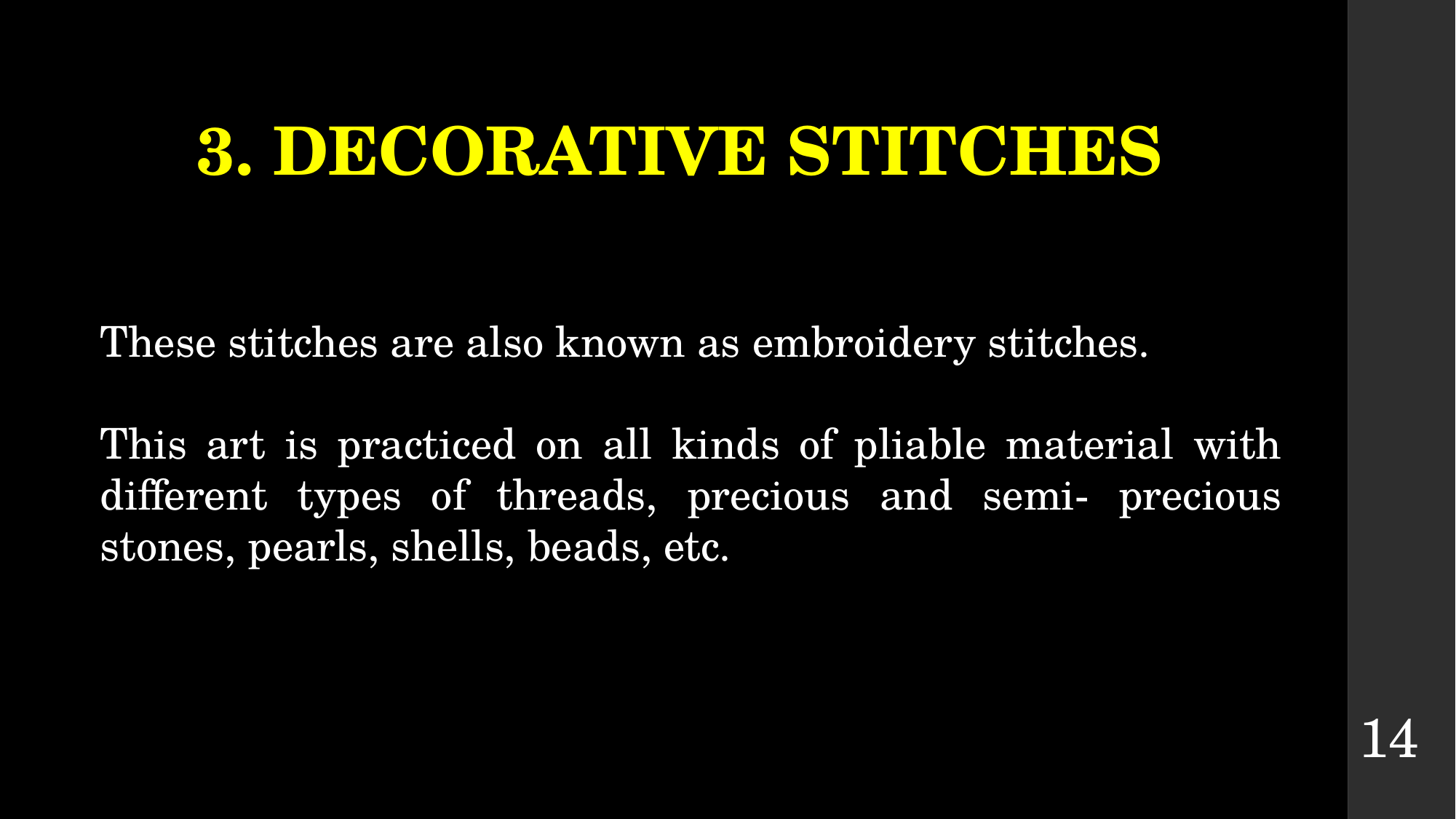

# 3. DECORATIVE STITCHES
These stitches are also known as embroidery stitches.

This art is practiced on all kinds of pliable material with different types of threads, precious and semi- precious stones, pearls, shells, beads, etc.
14